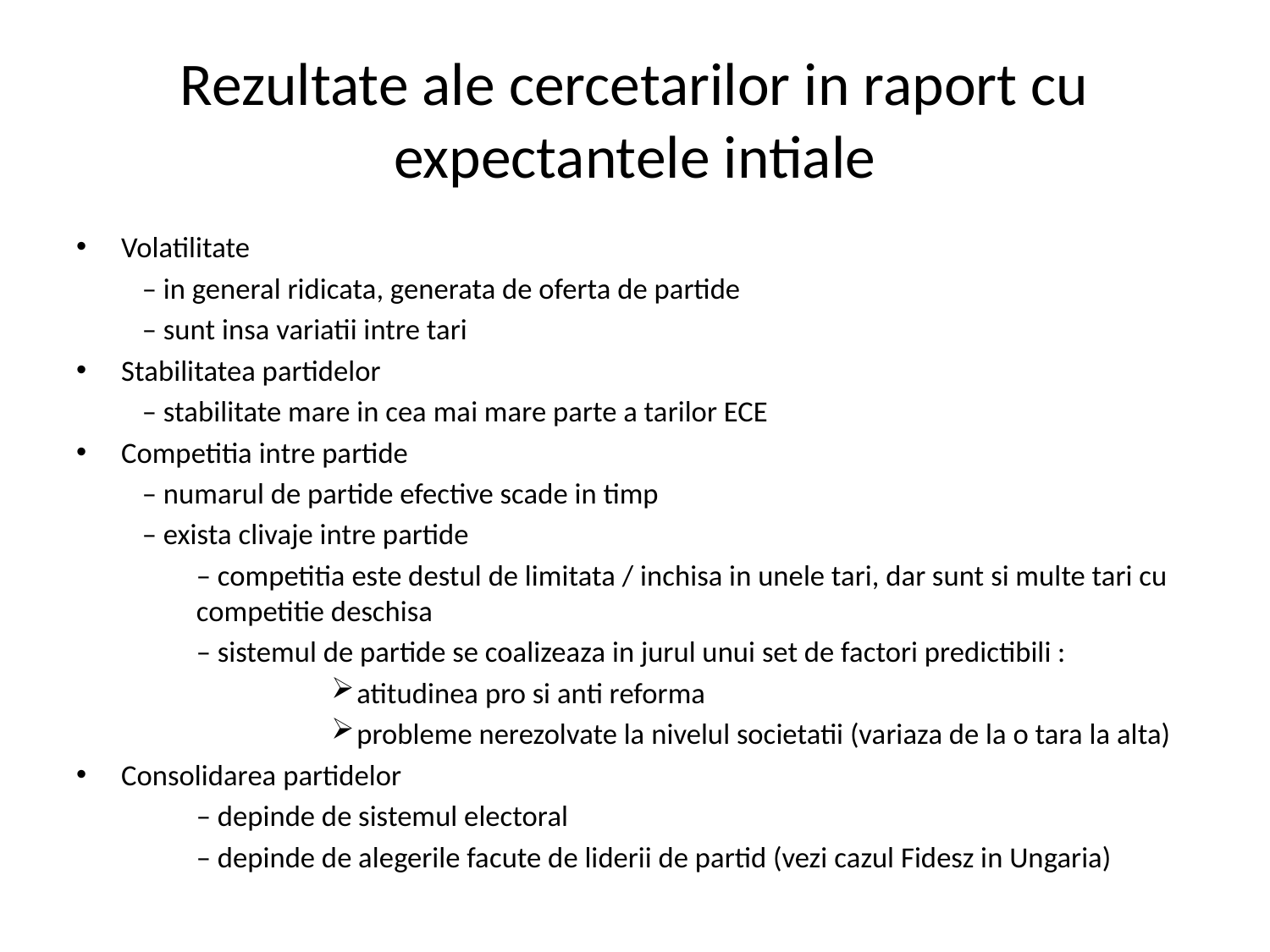

# Rezultate ale cercetarilor in raport cu expectantele intiale
Volatilitate
	– in general ridicata, generata de oferta de partide
	– sunt insa variatii intre tari
Stabilitatea partidelor
	– stabilitate mare in cea mai mare parte a tarilor ECE
Competitia intre partide
	– numarul de partide efective scade in timp
	– exista clivaje intre partide
	– competitia este destul de limitata / inchisa in unele tari, dar sunt si multe tari cu competitie deschisa
	– sistemul de partide se coalizeaza in jurul unui set de factori predictibili :
  atitudinea pro si anti reforma
  probleme nerezolvate la nivelul societatii (variaza de la o tara la alta)
Consolidarea partidelor
– depinde de sistemul electoral
– depinde de alegerile facute de liderii de partid (vezi cazul Fidesz in Ungaria)